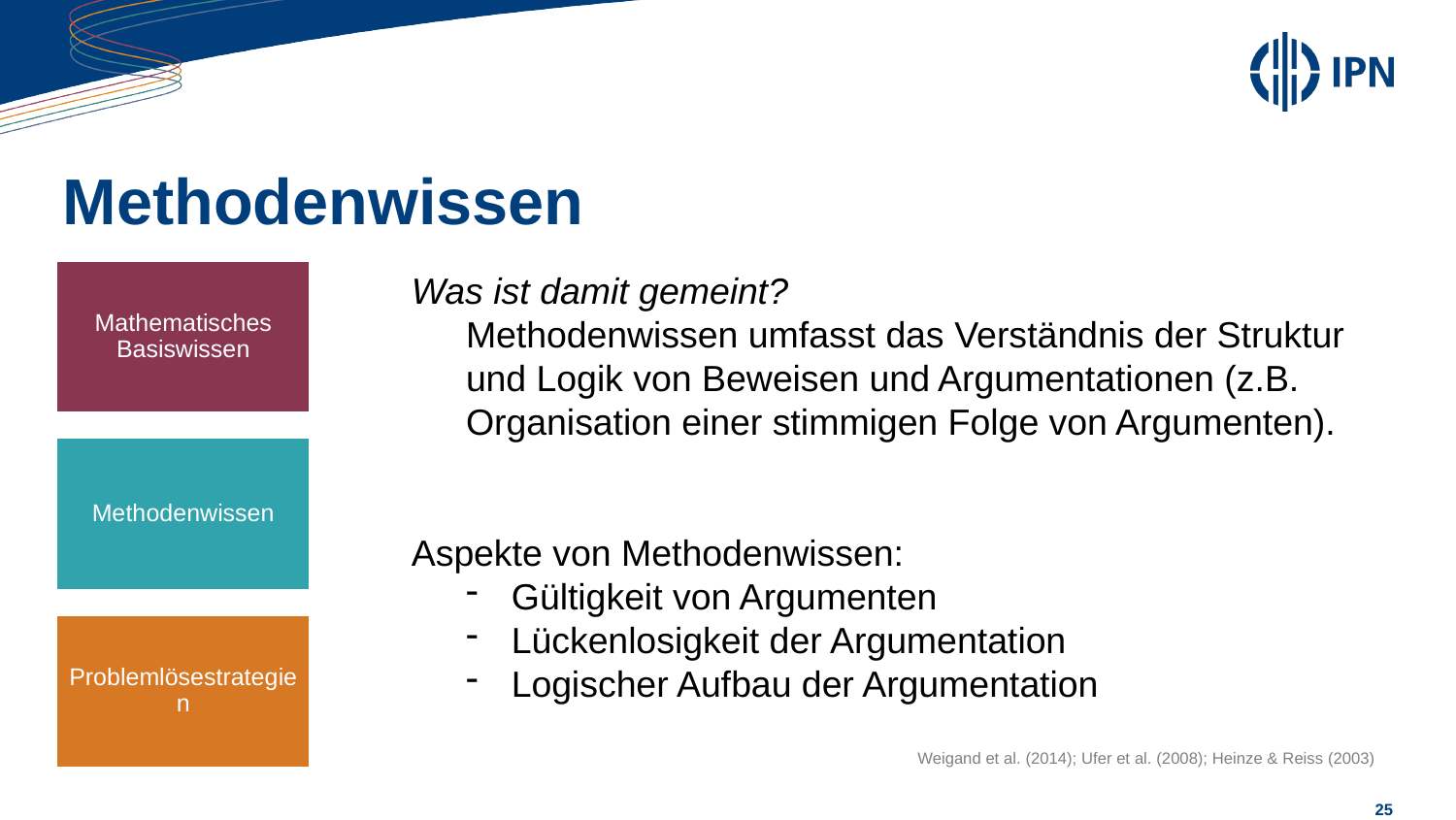

# Methodenwissen
Was ist damit gemeint?
Methodenwissen umfasst das Verständnis der Struktur und Logik von Beweisen und Argumentationen (z.B. Organisation einer stimmigen Folge von Argumenten).

Aspekte von Methodenwissen:
Gültigkeit von Argumenten
Lückenlosigkeit der Argumentation
Logischer Aufbau der Argumentation

Weigand et al. (2014); Ufer et al. (2008); Heinze & Reiss (2003)
Mathematisches Basiswissen
Methodenwissen
Problemlösestrategien

25